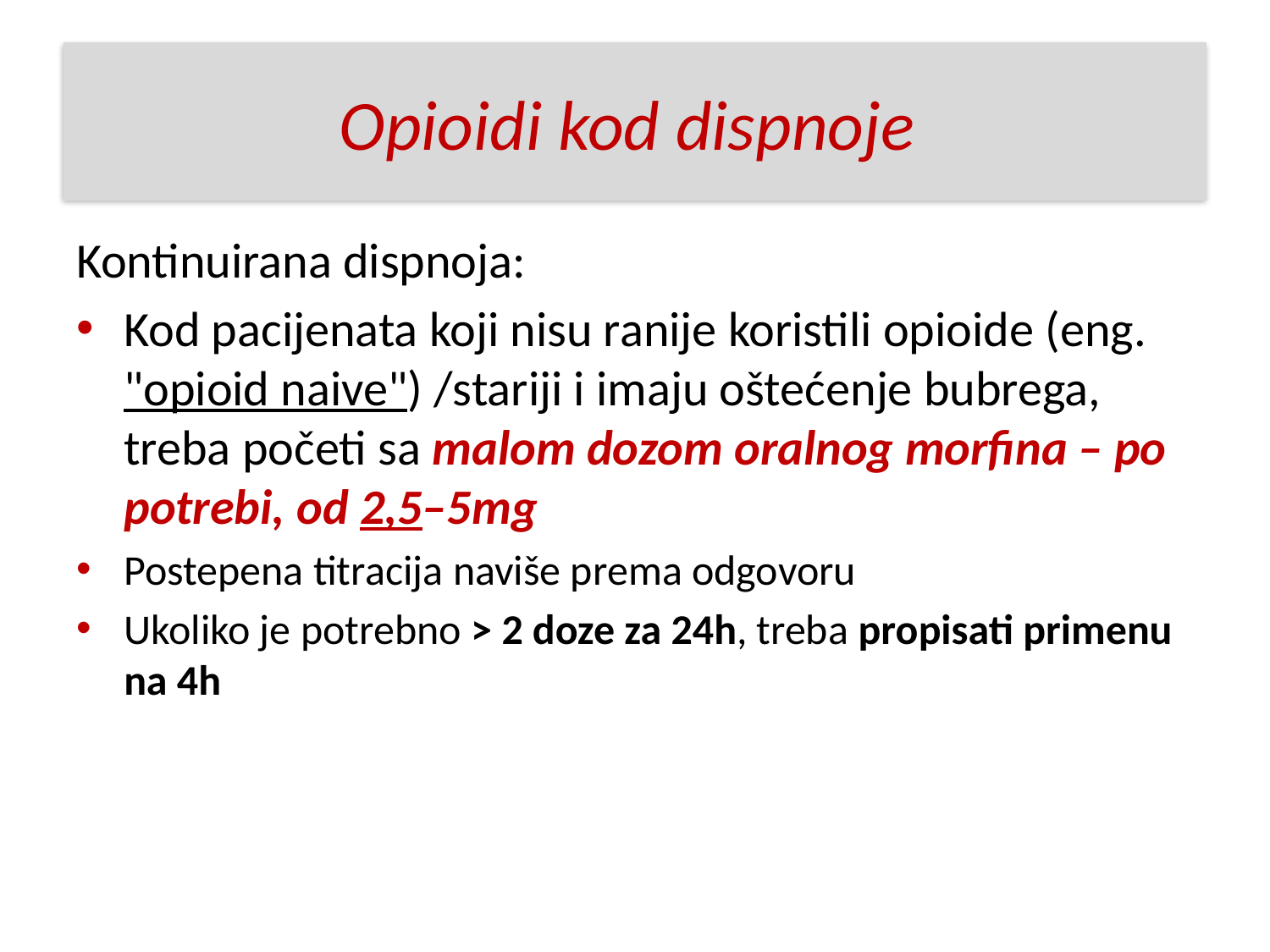

#
Opioidi kod dispnoje
Kontinuirana dispnoja:
Kod pacijenata koji nisu ranije koristili opioide (eng. "opioid naive") /stariji i imaju oštećenje bubrega, treba početi sa malom dozom oralnog morfina – po potrebi, od 2,5–5mg
Postepena titracija naviše prema odgovoru
Ukoliko je potrebno > 2 doze za 24h, treba propisati primenu na 4h